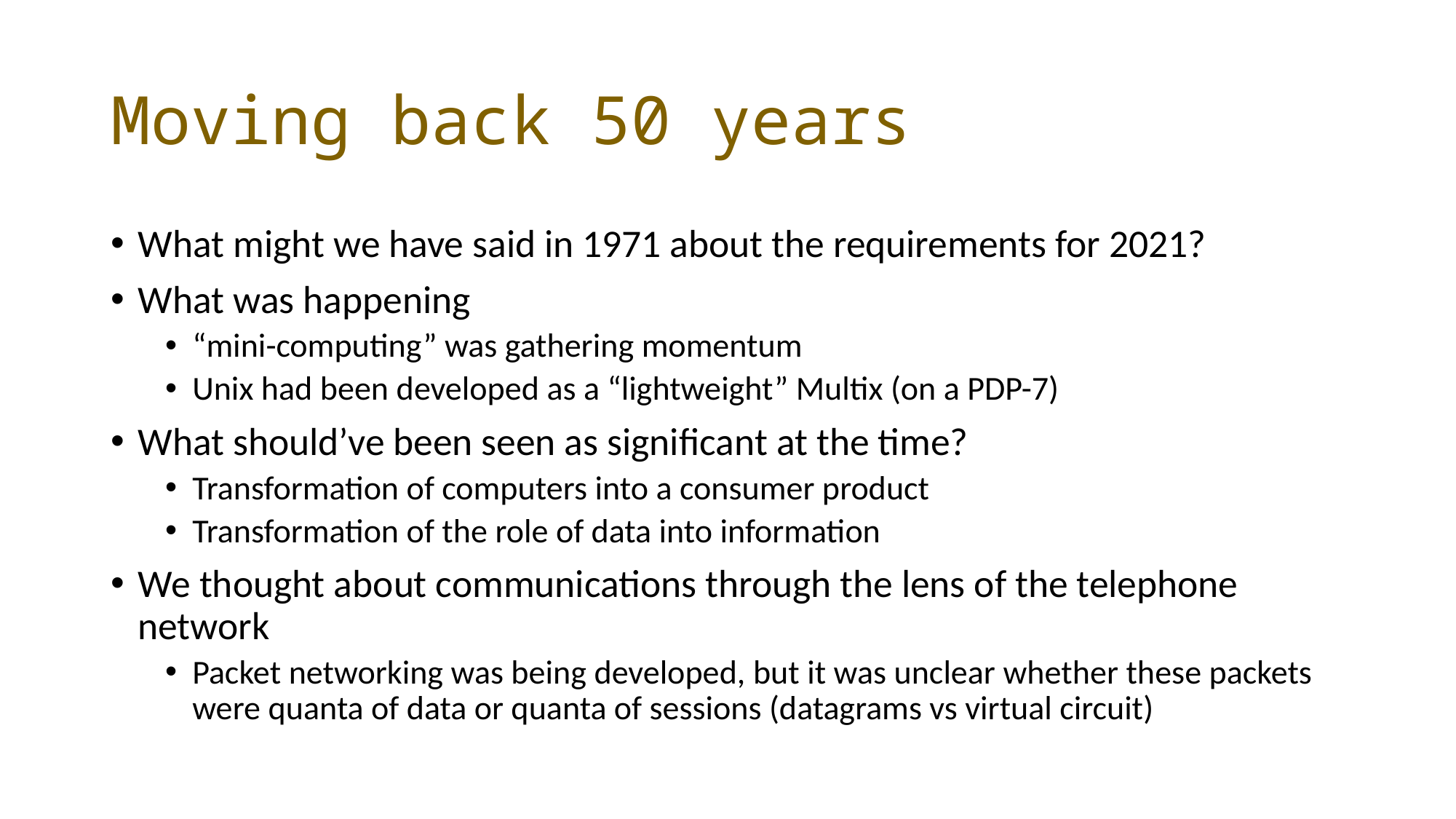

# Moving back 50 years
What might we have said in 1971 about the requirements for 2021?
What was happening
“mini-computing” was gathering momentum
Unix had been developed as a “lightweight” Multix (on a PDP-7)
What should’ve been seen as significant at the time?
Transformation of computers into a consumer product
Transformation of the role of data into information
We thought about communications through the lens of the telephone network
Packet networking was being developed, but it was unclear whether these packets were quanta of data or quanta of sessions (datagrams vs virtual circuit)